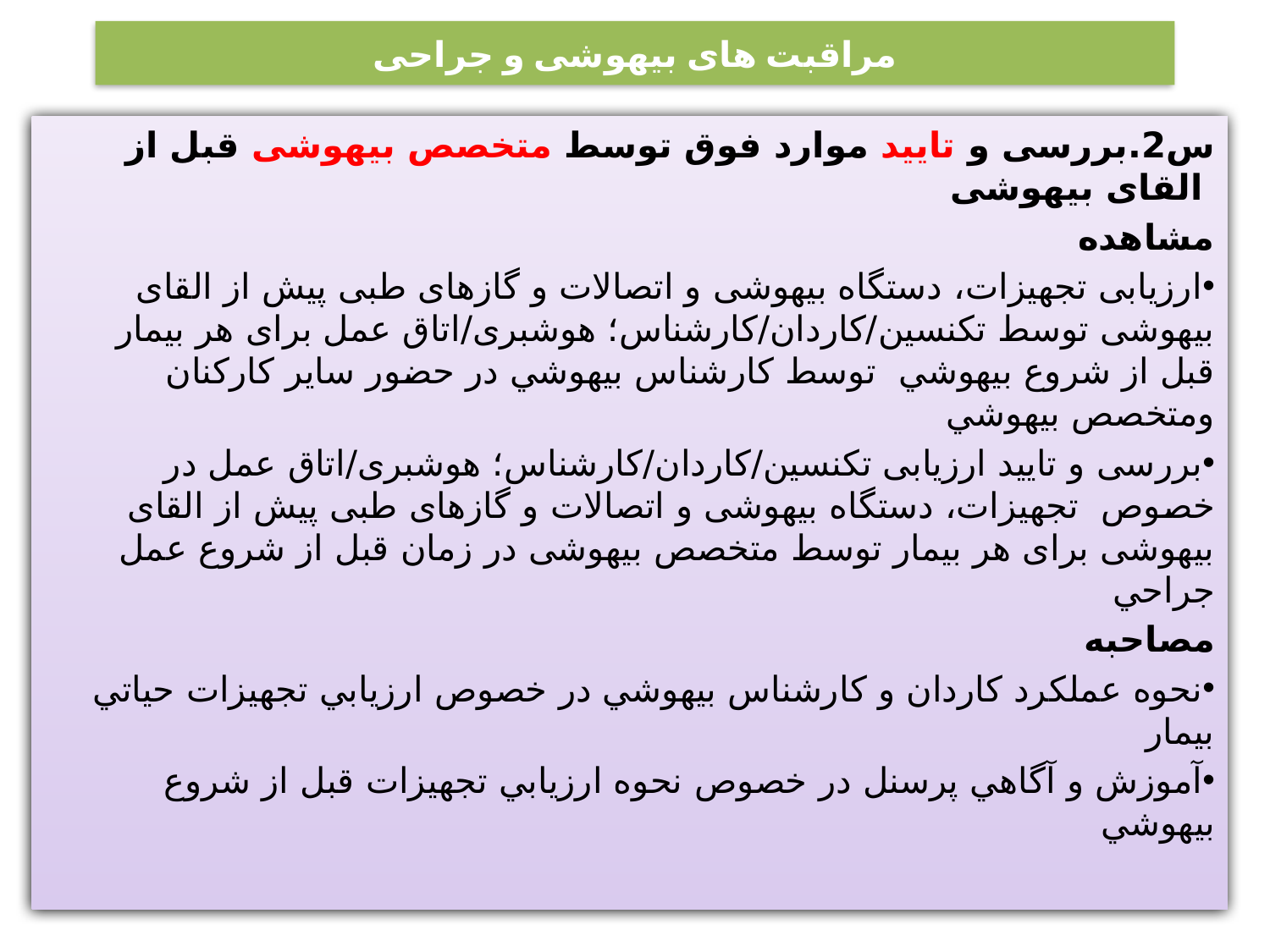

# مراقبت های بیهوشی و جراحی
س2.بررسی و تایید موارد فوق توسط متخصص بیهوشی قبل از القای بیهوشی
مشاهده
ارزیابی تجهیزات، دستگاه بیهوشی و اتصالات و گازهای طبی پیش از القای بیهوشی توسط تکنسین/کاردان/کارشناس؛ هوشبری/اتاق عمل برای هر بیمار  قبل از شروع بيهوشي  توسط كارشناس بيهوشي در حضور ساير كاركنان ومتخصص بيهوشي
بررسی و تایید ارزیابی تکنسین/کاردان/کارشناس؛ هوشبری/اتاق عمل در خصوص  تجهیزات، دستگاه بیهوشی و اتصالات و گازهای طبی پیش از القای بیهوشی برای هر بیمار توسط متخصص بیهوشی در زمان قبل از شروع عمل جراحي
مصاحبه
نحوه عملكرد كاردان و كارشناس بيهوشي در خصوص ارزيابي تجهيزات حياتي بيمار
آموزش و آگاهي پرسنل در خصوص نحوه ارزيابي تجهيزات قبل از شروع بيهوشي